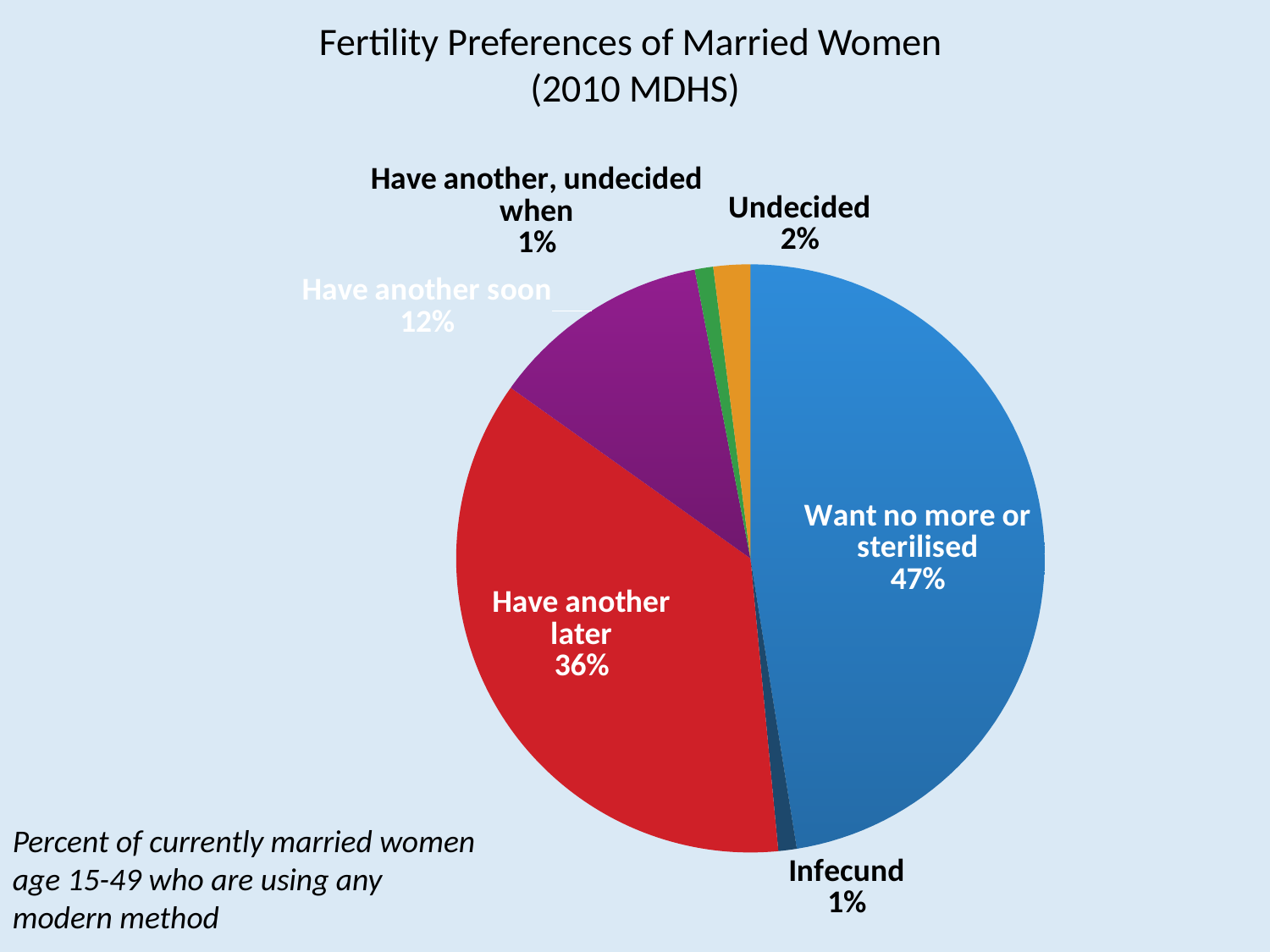

# Fertility Preferences of Married Women (2010 MDHS)

### Chart

| Category | Column1 |
|---|---|
| Want no more or sterilised | 47.0 |
| Infecund | 1.0 |
| Have another later | 36.0 |
| Have another soon | 12.0 |
| Have another, undecided when | 1.0 |
| Undecided | 2.0 |
Percent of currently married women age 15-49 who are using any modern method